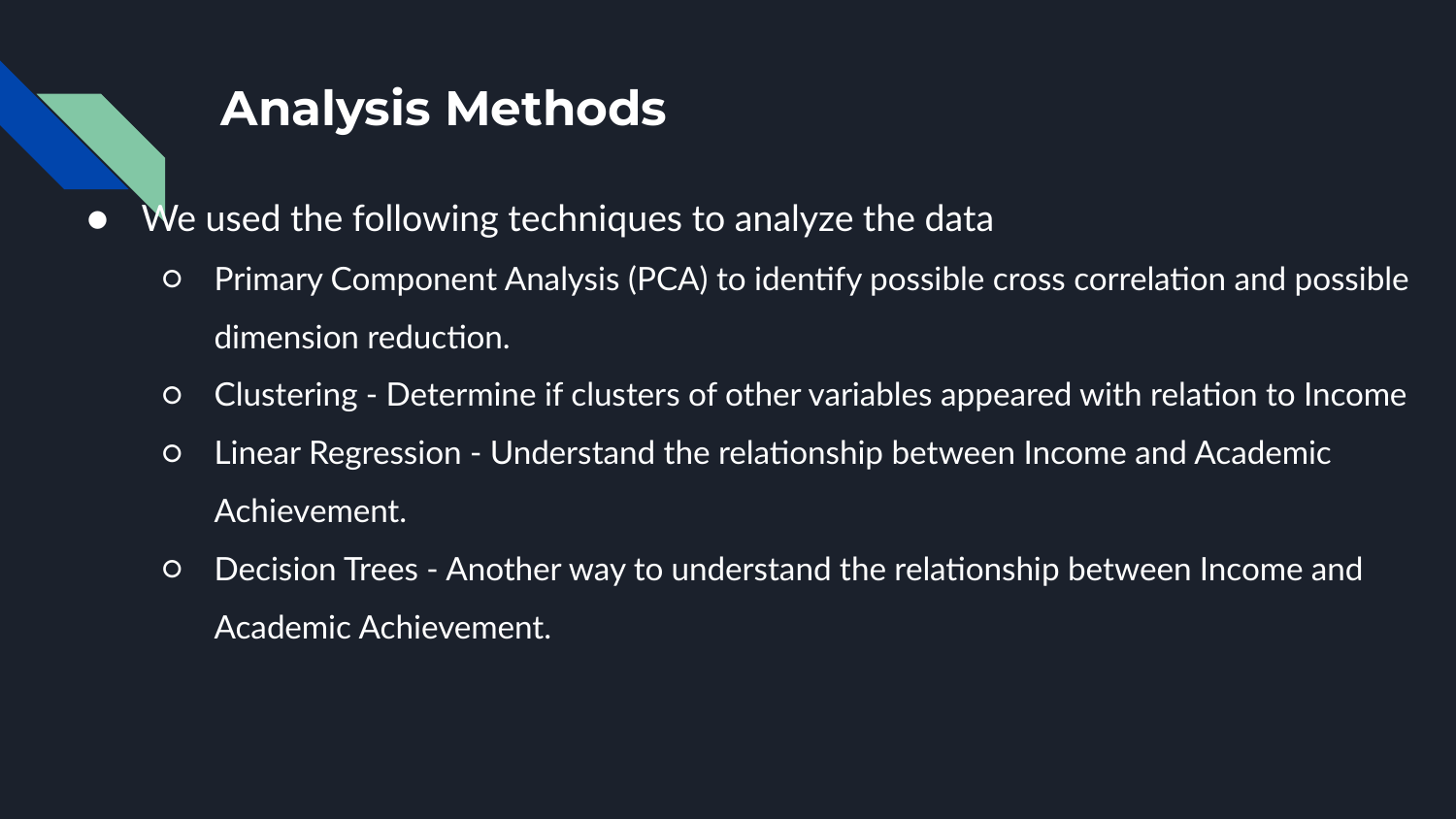

# Analysis Methods
We used the following techniques to analyze the data
Primary Component Analysis (PCA) to identify possible cross correlation and possible dimension reduction.
Clustering - Determine if clusters of other variables appeared with relation to Income
Linear Regression - Understand the relationship between Income and Academic Achievement.
Decision Trees - Another way to understand the relationship between Income and Academic Achievement.